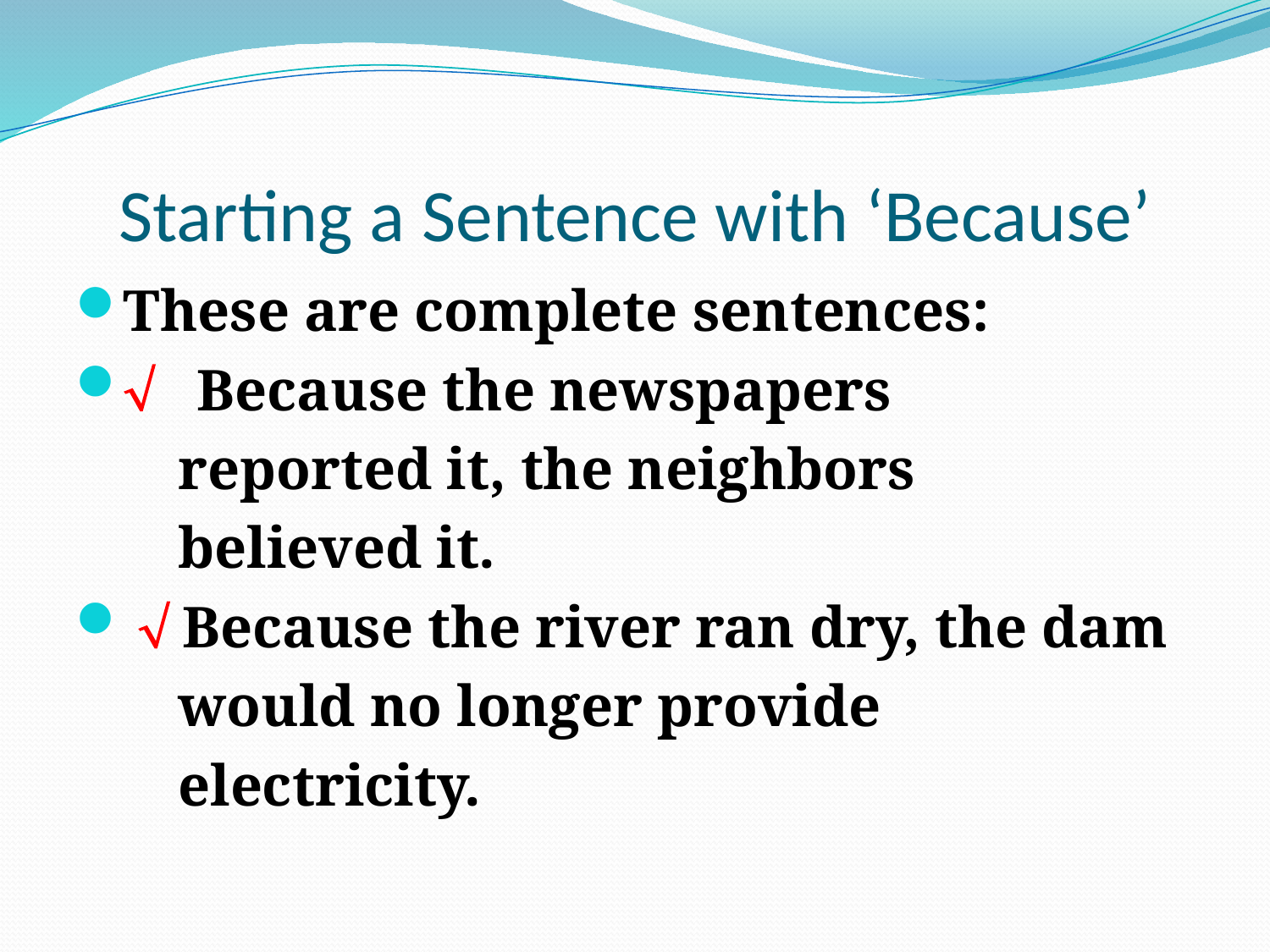

# Starting a Sentence with ‘Because’
These are complete sentences:
√   Because the newspapers
       reported it, the neighbors
       believed it.
 √ Because the river ran dry, the dam
       would no longer provide
       electricity.